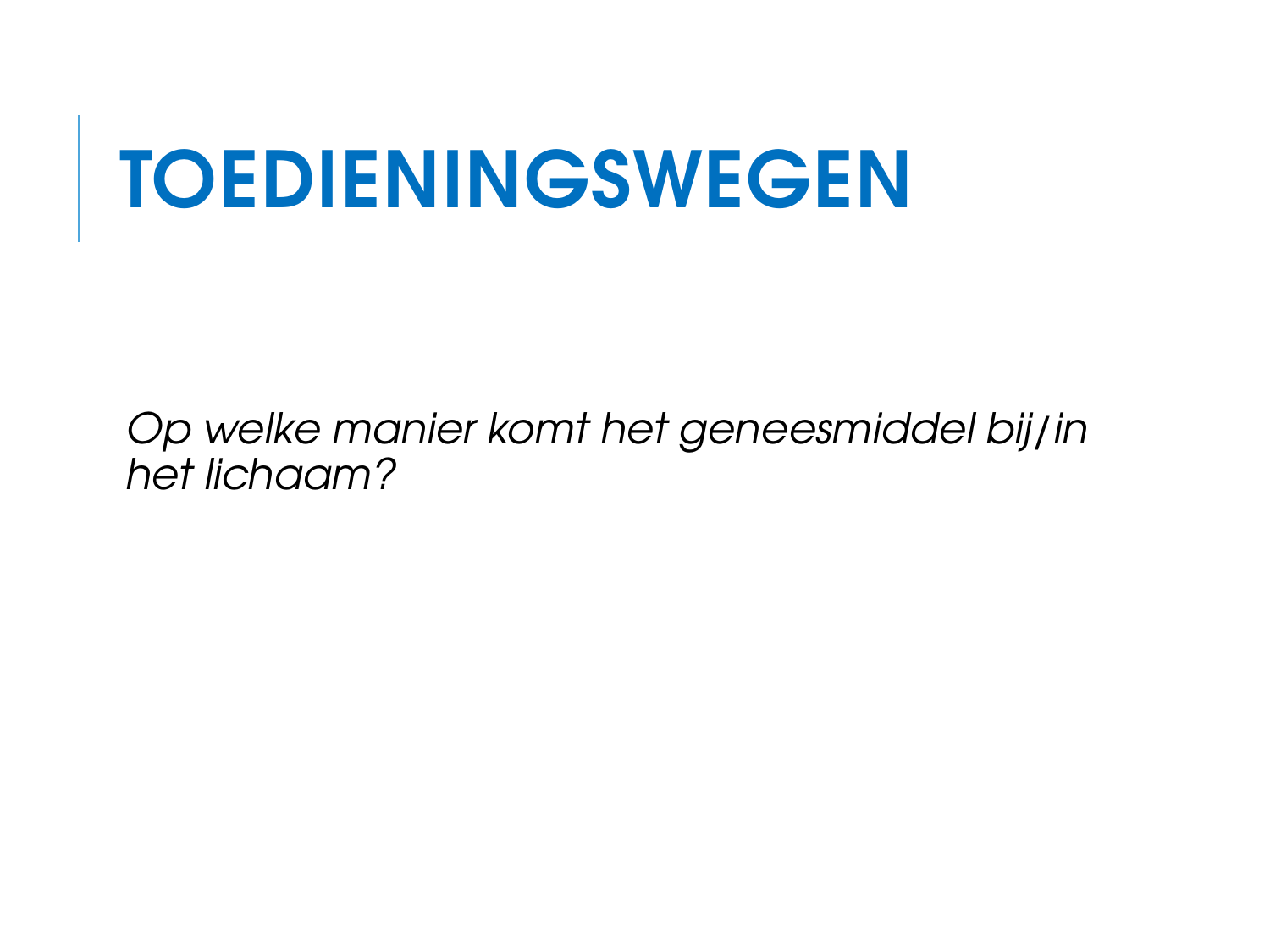

# Toedieningswegen

Op welke manier komt het geneesmiddel bij/in het lichaam?